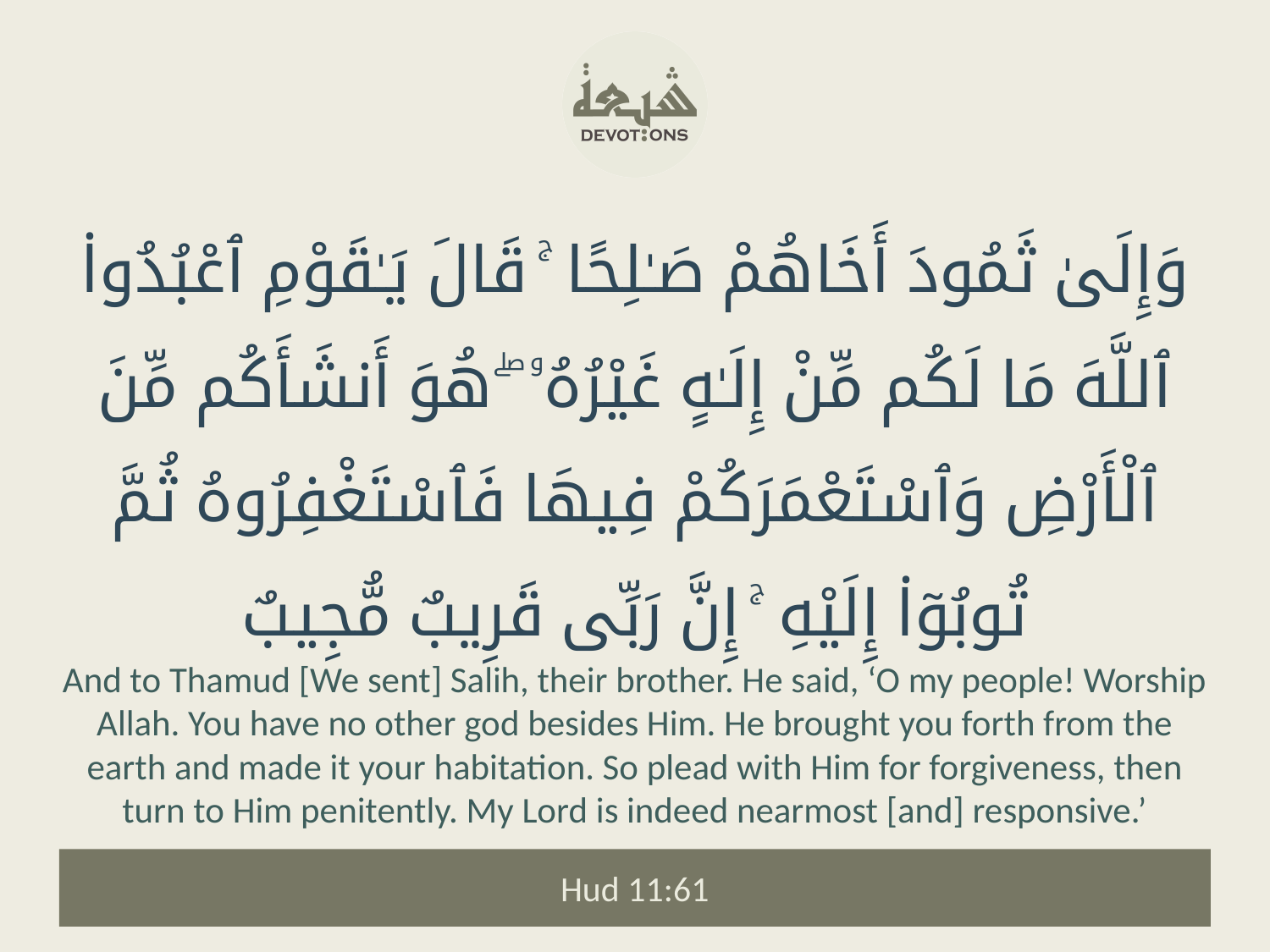

وَإِلَىٰ ثَمُودَ أَخَاهُمْ صَـٰلِحًا ۚ قَالَ يَـٰقَوْمِ ٱعْبُدُوا۟ ٱللَّهَ مَا لَكُم مِّنْ إِلَـٰهٍ غَيْرُهُۥ ۖ هُوَ أَنشَأَكُم مِّنَ ٱلْأَرْضِ وَٱسْتَعْمَرَكُمْ فِيهَا فَٱسْتَغْفِرُوهُ ثُمَّ تُوبُوٓا۟ إِلَيْهِ ۚ إِنَّ رَبِّى قَرِيبٌ مُّجِيبٌ
And to Thamud [We sent] Salih, their brother. He said, ‘O my people! Worship Allah. You have no other god besides Him. He brought you forth from the earth and made it your habitation. So plead with Him for forgiveness, then turn to Him penitently. My Lord is indeed nearmost [and] responsive.’
Hud 11:61